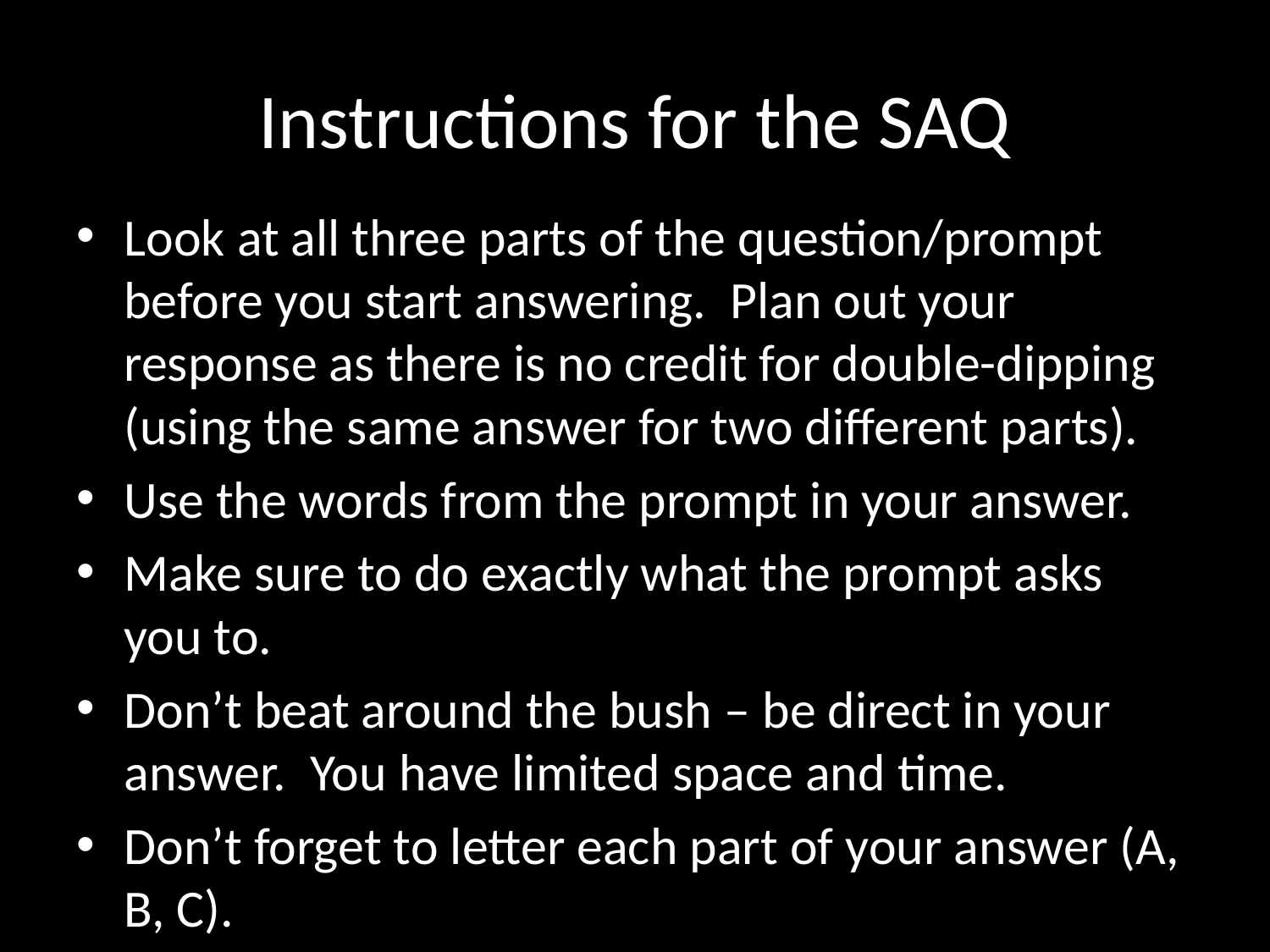

# Instructions for the SAQ
Look at all three parts of the question/prompt before you start answering.  Plan out your response as there is no credit for double-dipping (using the same answer for two different parts).
Use the words from the prompt in your answer.
Make sure to do exactly what the prompt asks you to.
Don’t beat around the bush – be direct in your answer.  You have limited space and time.
Don’t forget to letter each part of your answer (A, B, C).